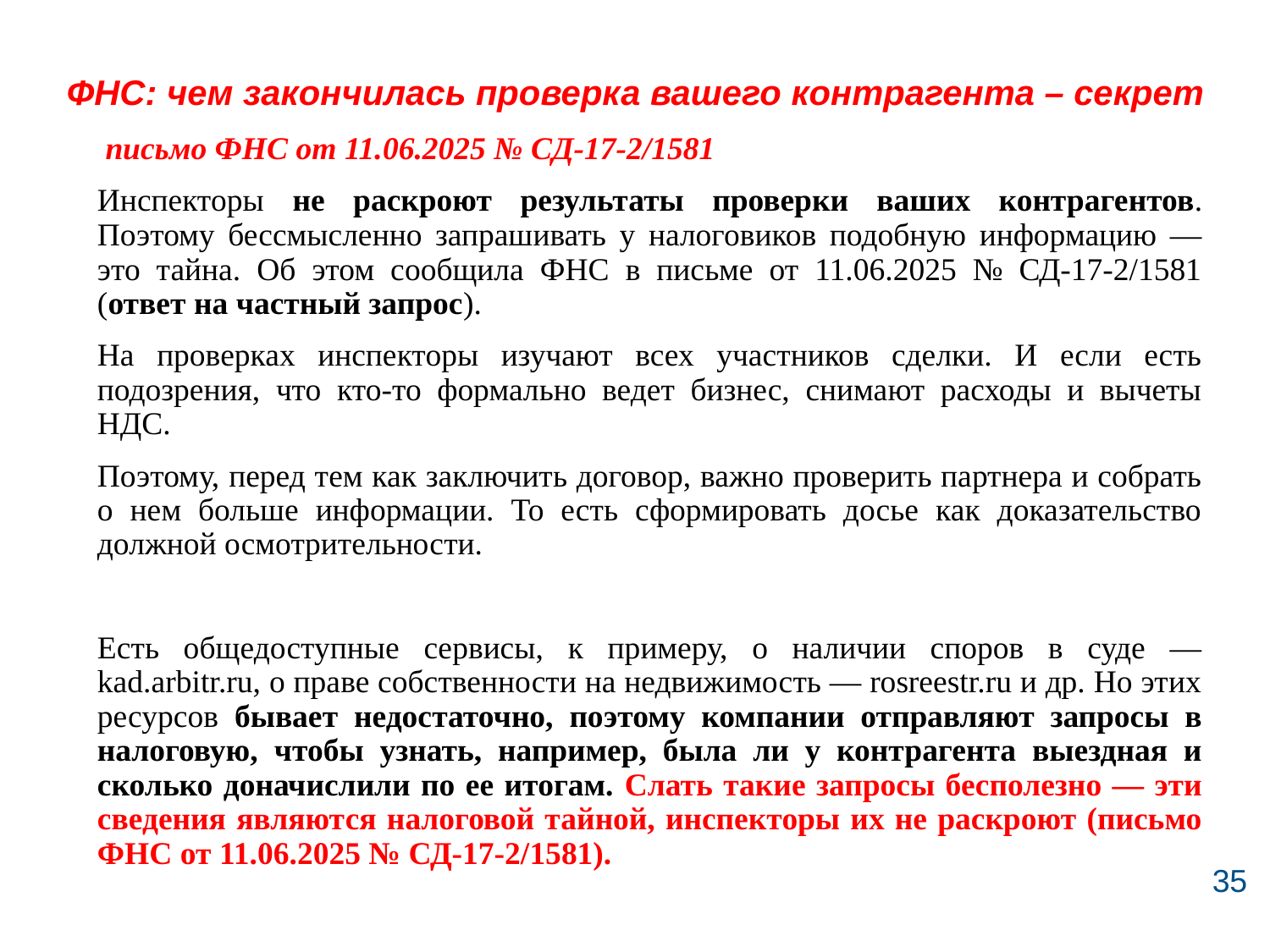

# ФНС: чем закончилась проверка вашего контрагента – секрет
 письмо ФНС от 11.06.2025 № СД-17-2/1581
Инспекторы не раскроют результаты проверки ваших контрагентов. Поэтому бессмысленно запрашивать у налоговиков подобную информацию — это тайна. Об этом сообщила ФНС в письме от 11.06.2025 № СД-17-2/1581 (ответ на частный запрос).
На проверках инспекторы изучают всех участников сделки. И если есть подозрения, что кто-то формально ведет бизнес, снимают расходы и вычеты НДС.
Поэтому, перед тем как заключить договор, важно проверить партнера и собрать о нем больше информации. То есть сформировать досье как доказательство должной осмотрительности.

Есть общедоступные сервисы, к примеру, о наличии споров в суде — kad.arbitr.ru, о праве собственности на недвижимость — rosreestr.ru и др. Но этих ресурсов бывает недостаточно, поэтому компании отправляют запросы в налоговую, чтобы узнать, например, была ли у контрагента выездная и сколько доначислили по ее итогам. Слать такие запросы бесполезно — эти сведения являются налоговой тайной, инспекторы их не раскроют (письмо ФНС от 11.06.2025 № СД-17-2/1581).